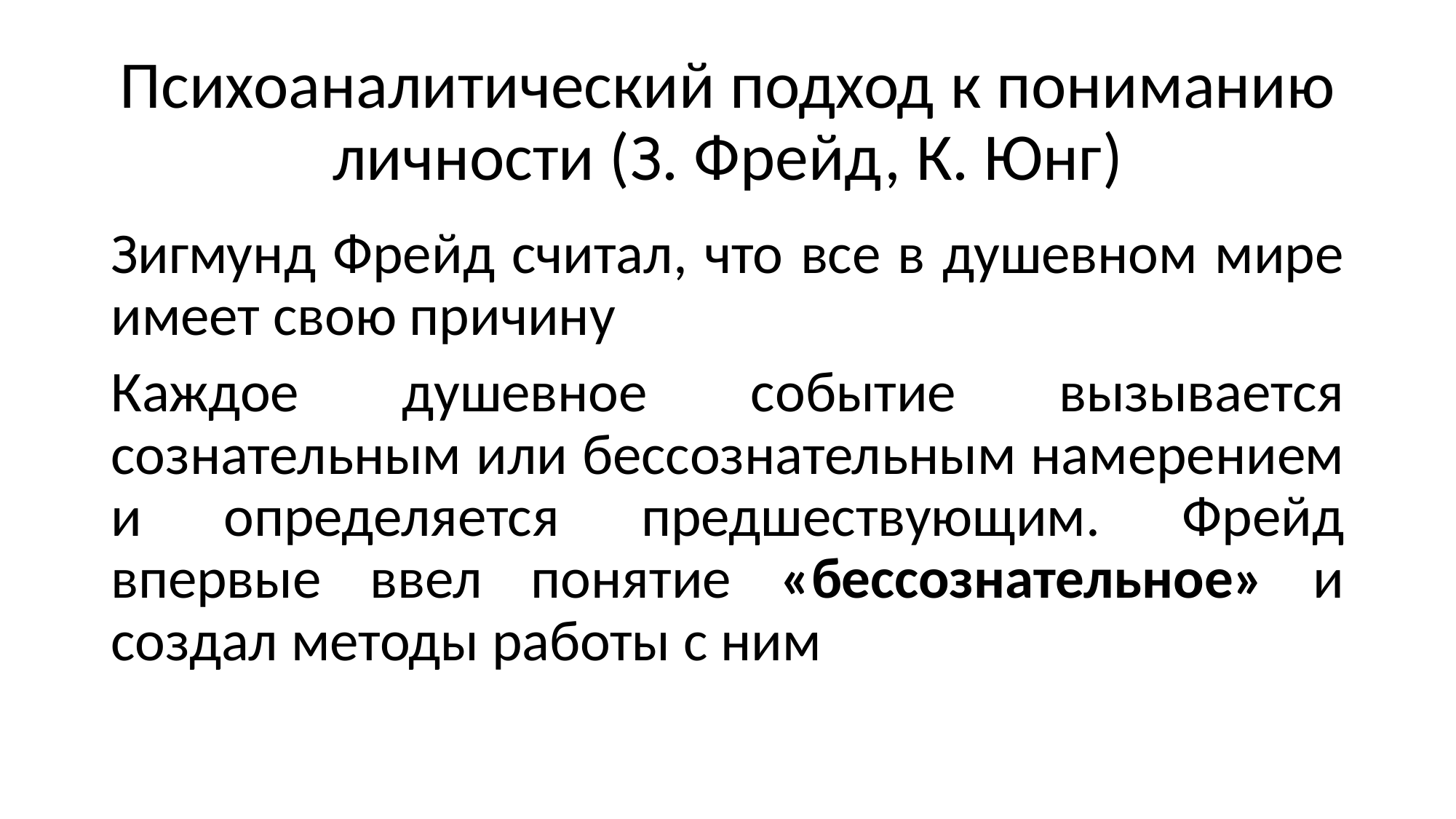

# Психоаналитический подход к пониманию личности (З. Фрейд, К. Юнг)
Зигмунд Фрейд считал, что все в душевном мире имеет свою причину
Каждое душевное событие вызывается сознательным или бессознательным намерением и определяется предшествующим. Фрейд впервые ввел понятие «бессознательное» и создал методы работы с ним